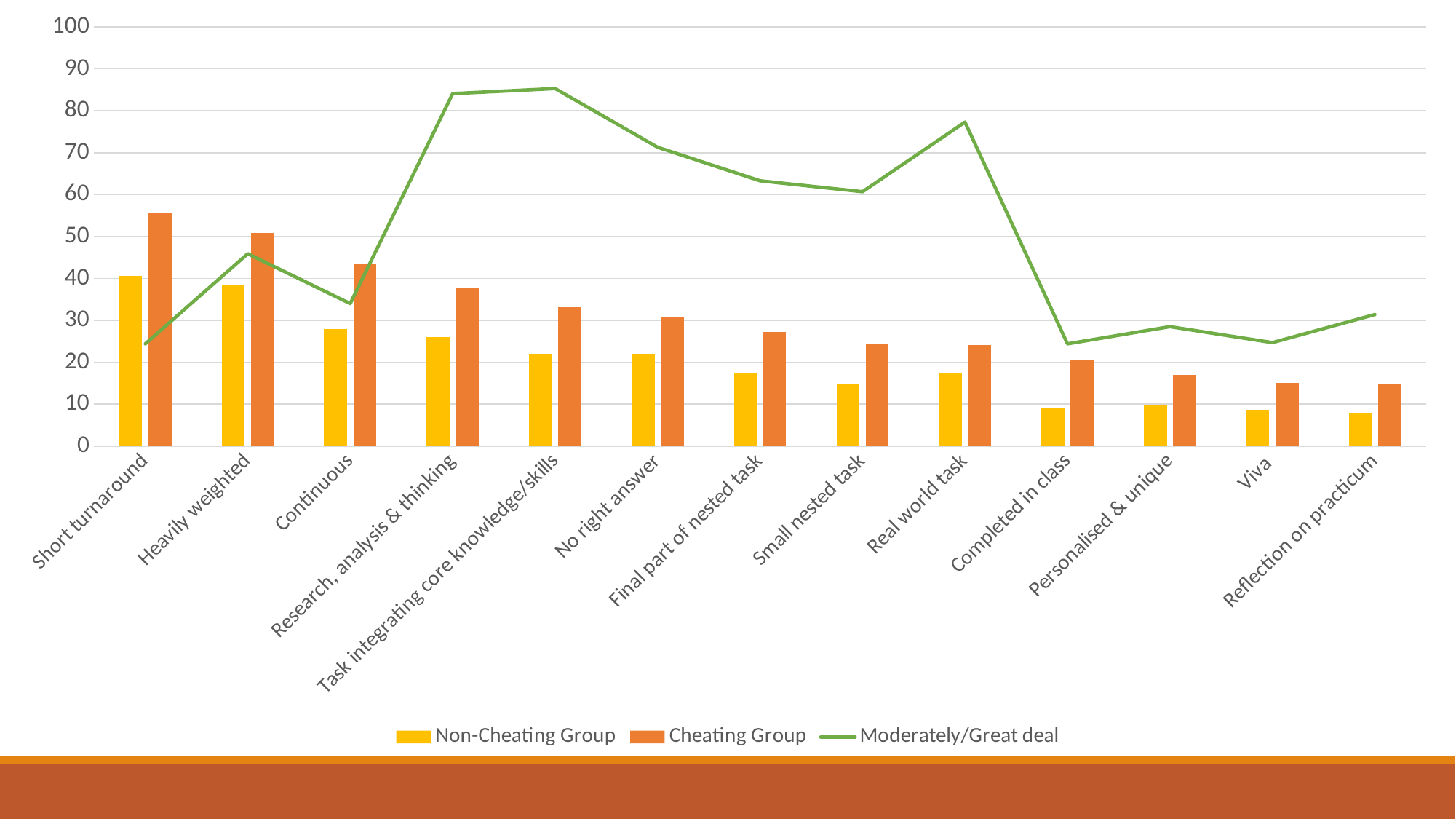

### Chart

| Category | Non-Cheating Group | Cheating Group | Moderately/Great deal |
|---|---|---|---|
| Short turnaround | 40.6 | 55.5 | 24.400000000000006 |
| Heavily weighted | 38.5 | 50.9 | 45.900000000000006 |
| Continuous | 28.0 | 43.3 | 34.0 |
| Research, analysis & thinking | 26.0 | 37.699999999999996 | 84.1 |
| Task integrating core knowledge/skills | 22.1 | 33.2 | 85.3 |
| No right answer | 22.0 | 30.8 | 71.3 |
| Final part of nested task | 17.5 | 27.2 | 63.3 |
| Small nested task | 14.799999999999999 | 24.5 | 60.7 |
| Real world task | 17.5 | 24.2 | 77.3 |
| Completed in class | 9.1 | 20.5 | 24.400000000000006 |
| Personalised & unique | 9.9 | 17.0 | 28.5 |
| Viva  | 8.700000000000001 | 15.100000000000001 | 24.69999999999999 |
| Reflection on practicum | 7.9 | 14.7 | 31.400000000000006 |